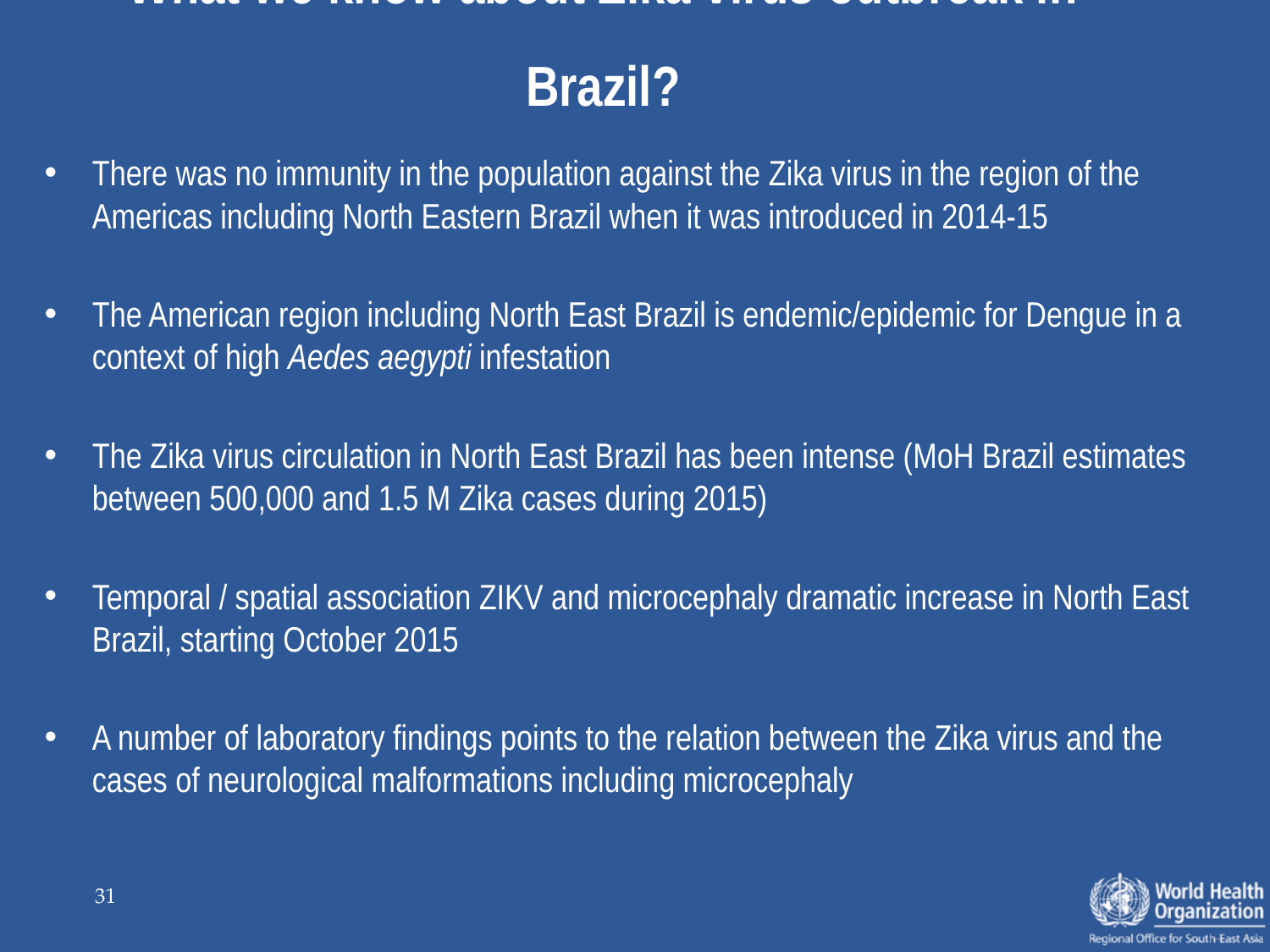

# What we know about Zika virus outbreak in Brazil?
There was no immunity in the population against the Zika virus in the region of the Americas including North Eastern Brazil when it was introduced in 2014-15

The American region including North East Brazil is endemic/epidemic for Dengue in a context of high Aedes aegypti infestation

The Zika virus circulation in North East Brazil has been intense (MoH Brazil estimates between 500,000 and 1.5 M Zika cases during 2015)

Temporal / spatial association ZIKV and microcephaly dramatic increase in North East Brazil, starting October 2015

A number of laboratory findings points to the relation between the Zika virus and the cases of neurological malformations including microcephaly